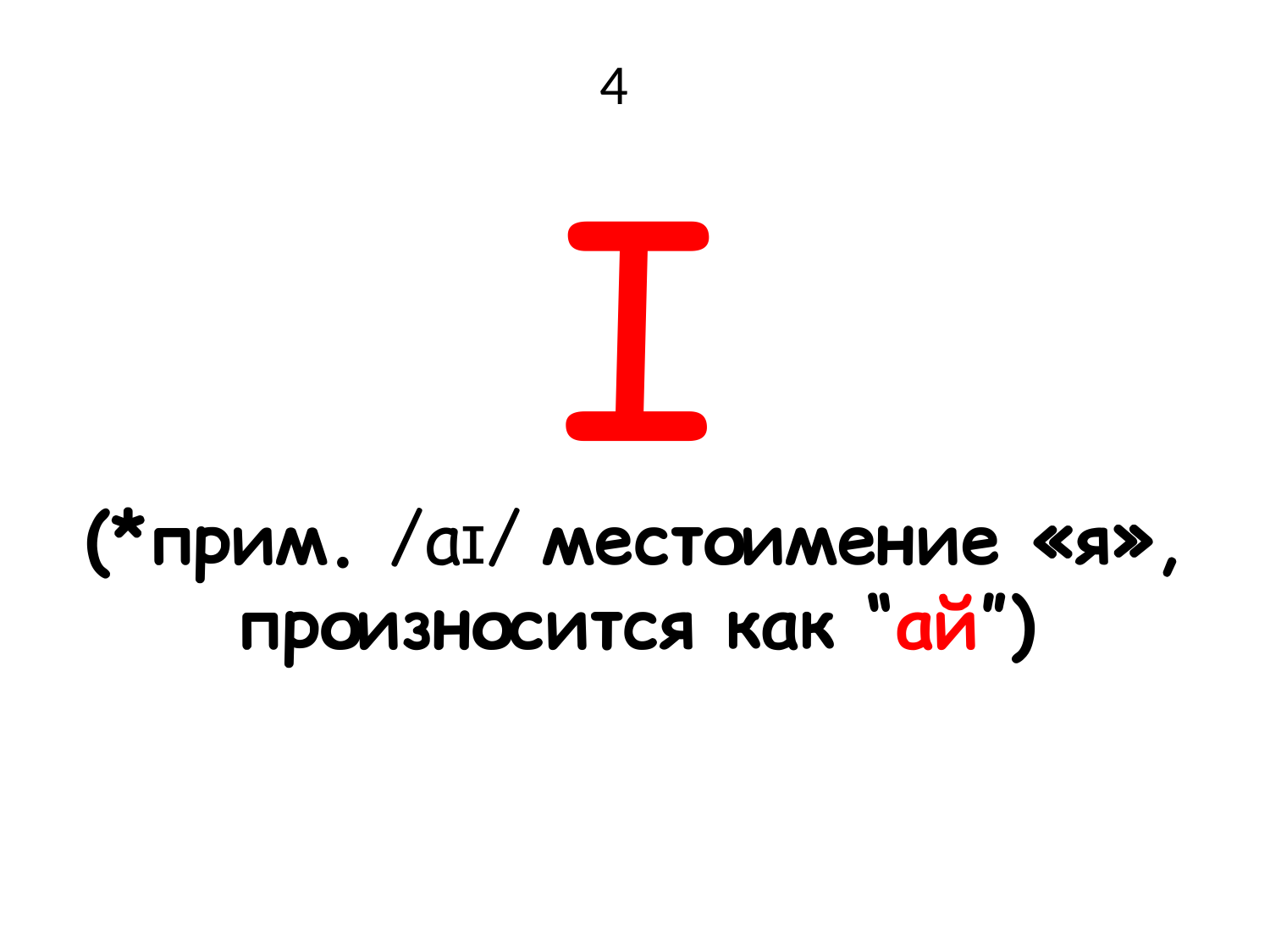

# 4
I
(*прим. /aɪ/ местоимение «я», произносится как “ай”)